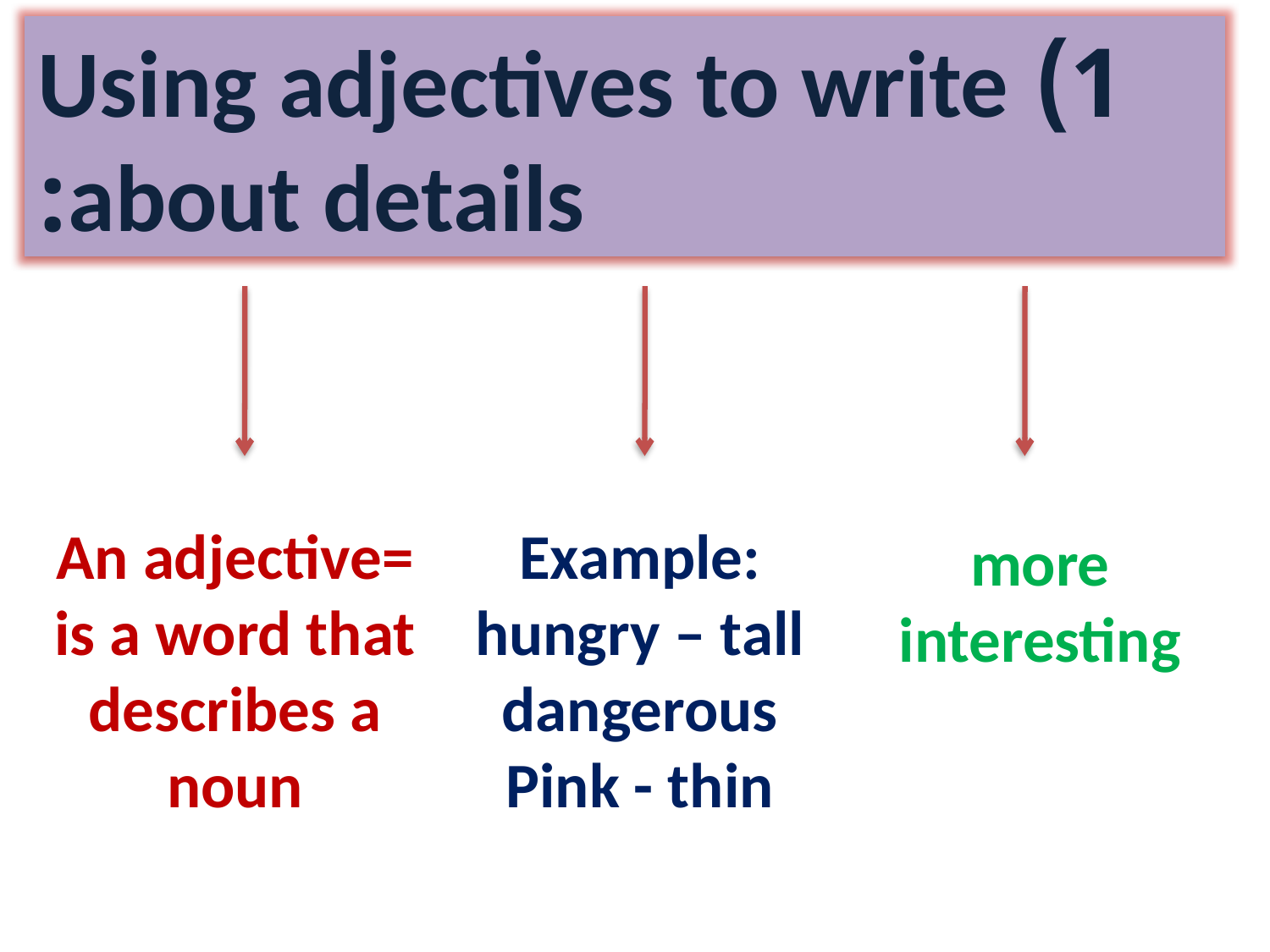

1) Using adjectives to write about details:
An adjective= is a word that describes a noun
Example: hungry – tall dangerous
Pink - thin
more interesting